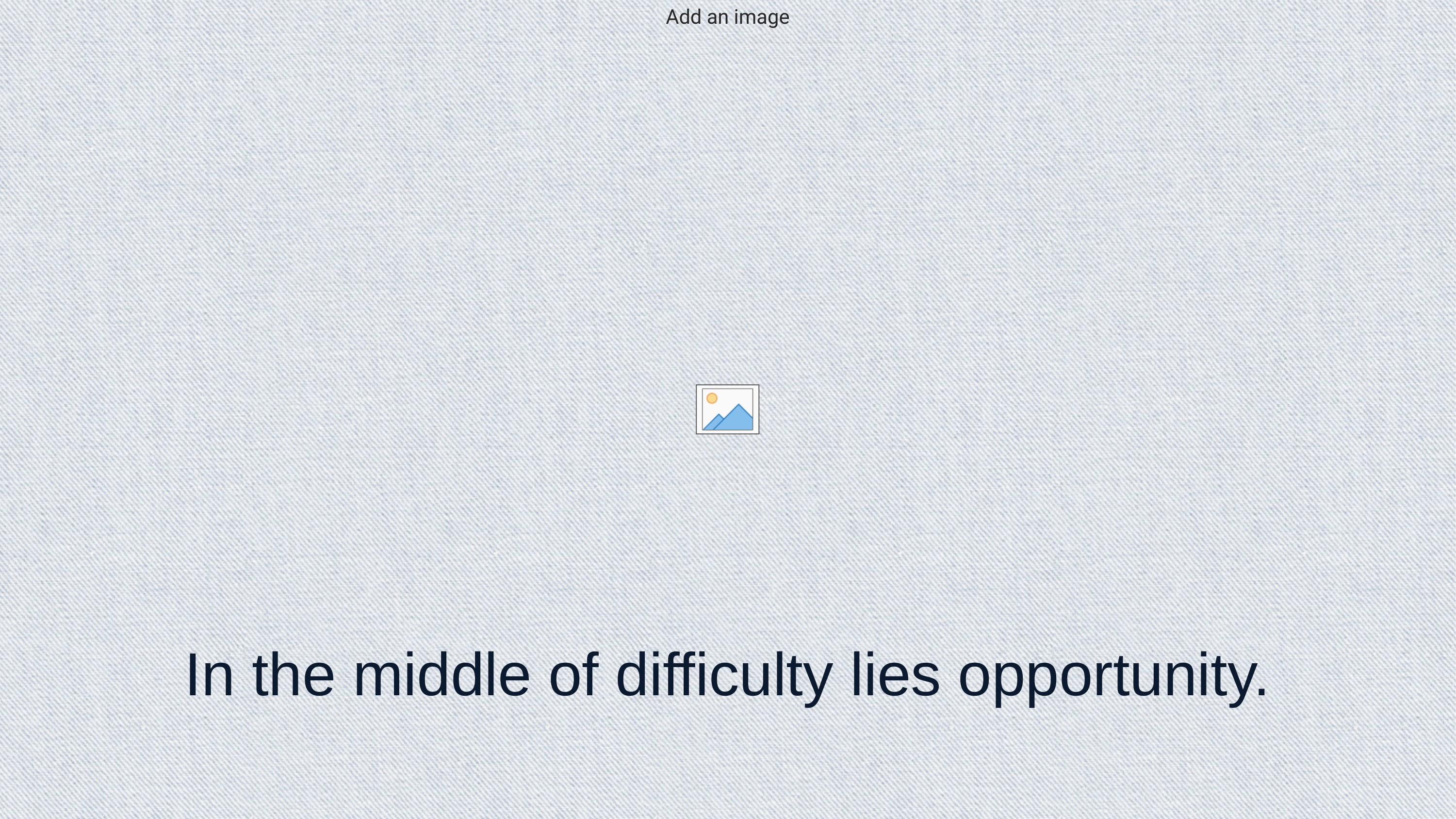

In the middle of difficulty lies opportunity.